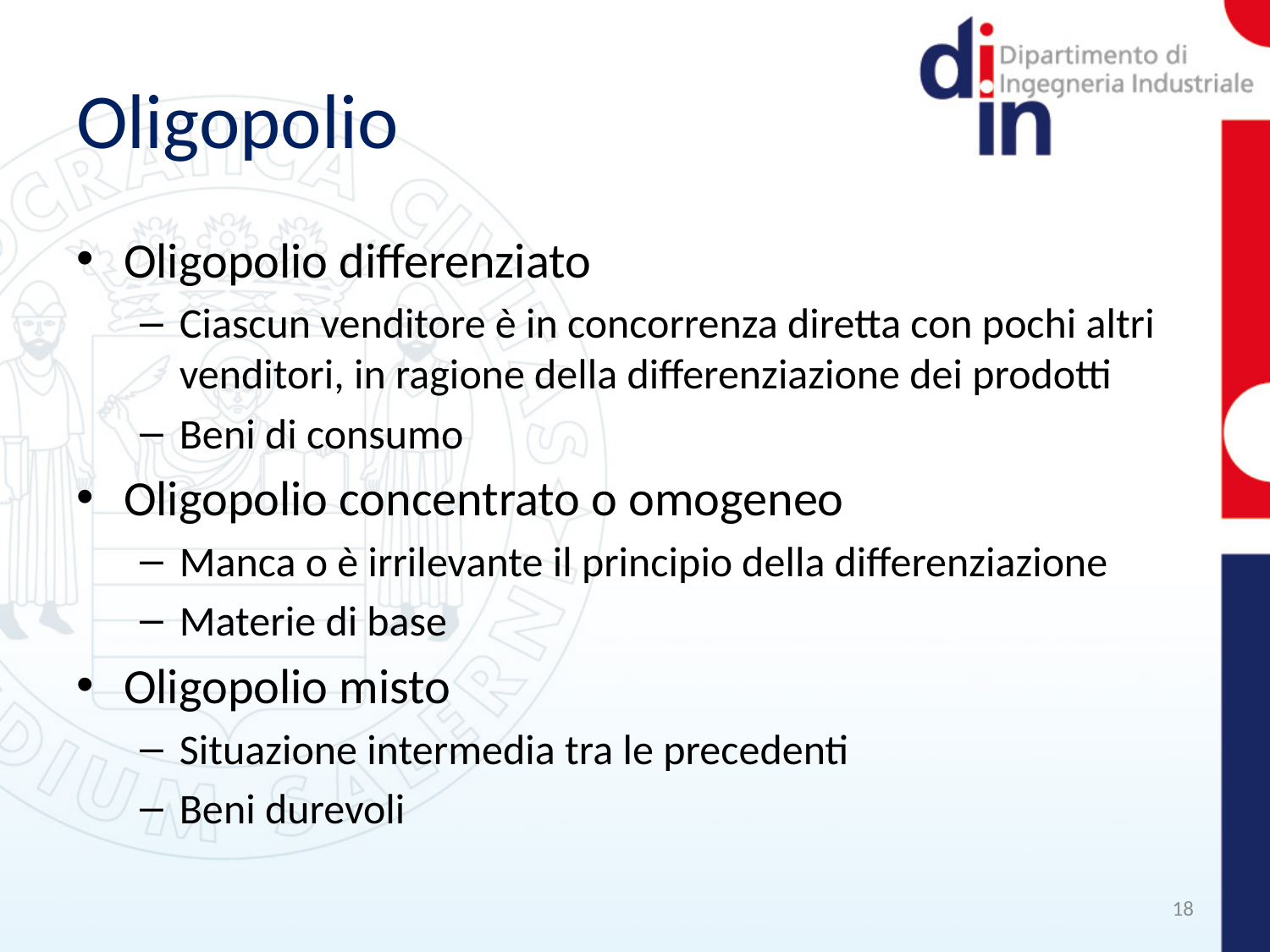

# Oligopolio
Oligopolio differenziato
Ciascun venditore è in concorrenza diretta con pochi altri venditori, in ragione della differenziazione dei prodotti
Beni di consumo
Oligopolio concentrato o omogeneo
Manca o è irrilevante il principio della differenziazione
Materie di base
Oligopolio misto
Situazione intermedia tra le precedenti
Beni durevoli
18